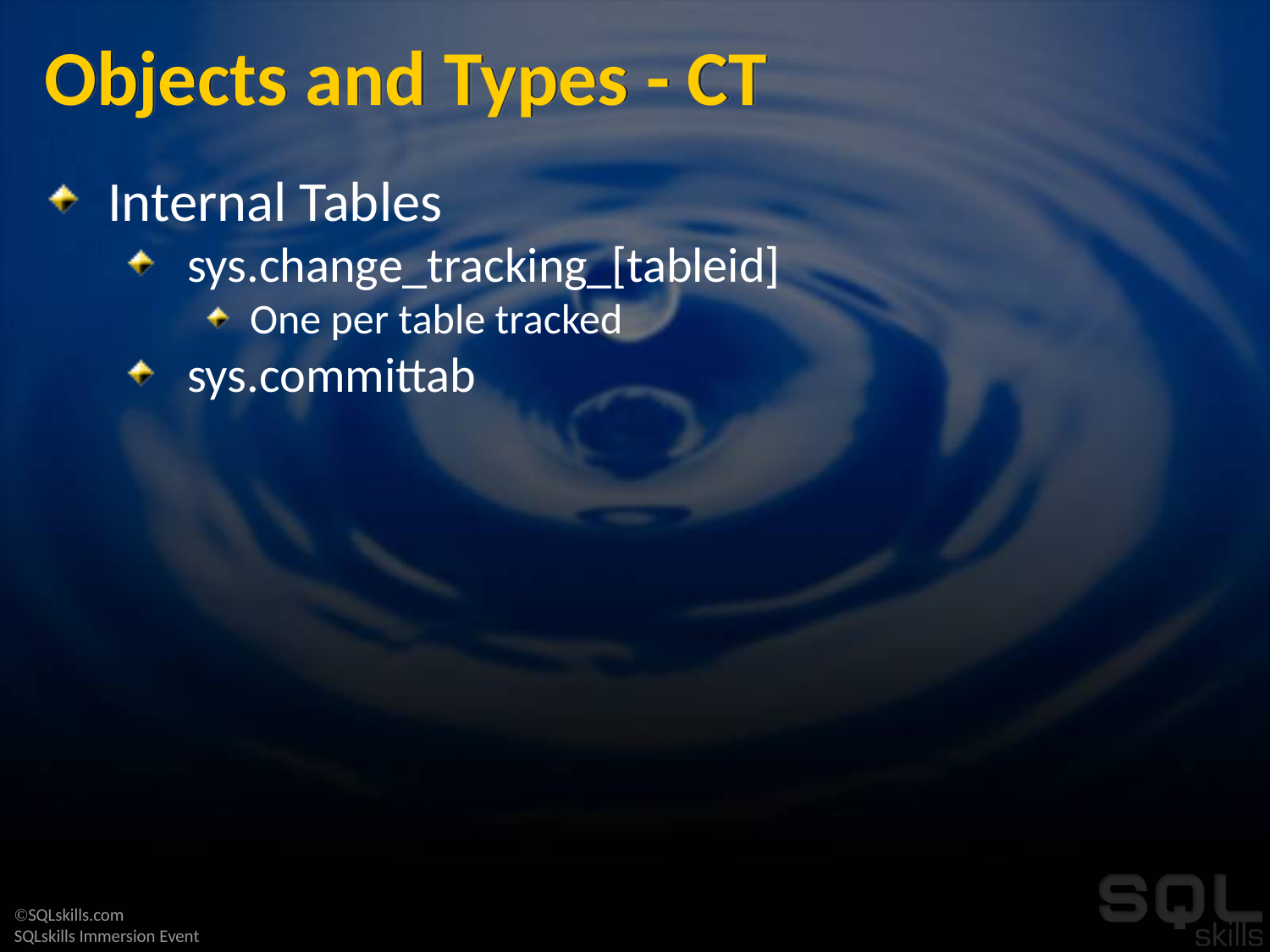

# Objects and Types - CT
Internal Tables
sys.change_tracking_[tableid]
One per table tracked
sys.committab